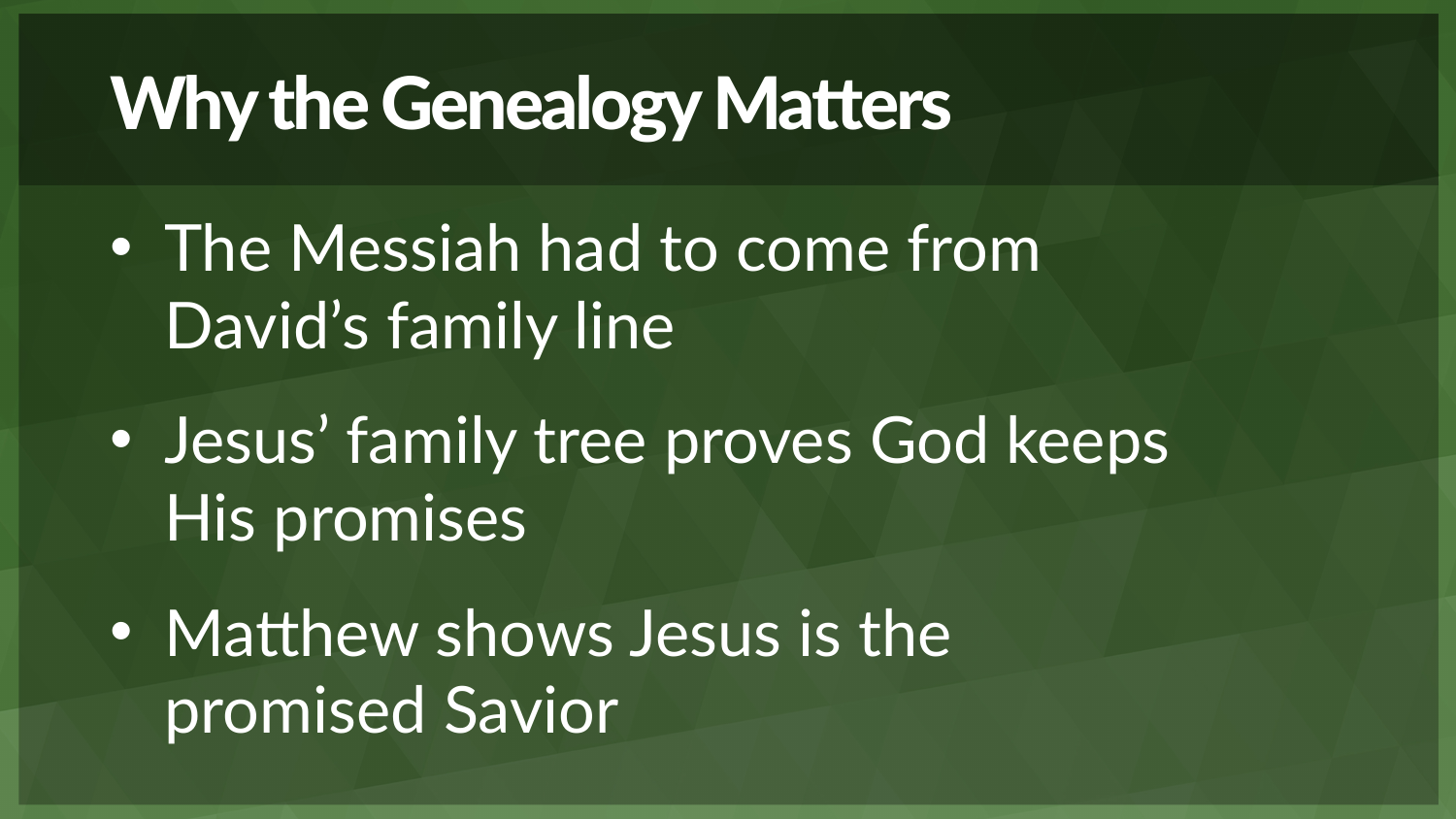

# Why the Genealogy Matters
The Messiah had to come from David’s family line
Jesus’ family tree proves God keeps His promises
Matthew shows Jesus is the promised Savior